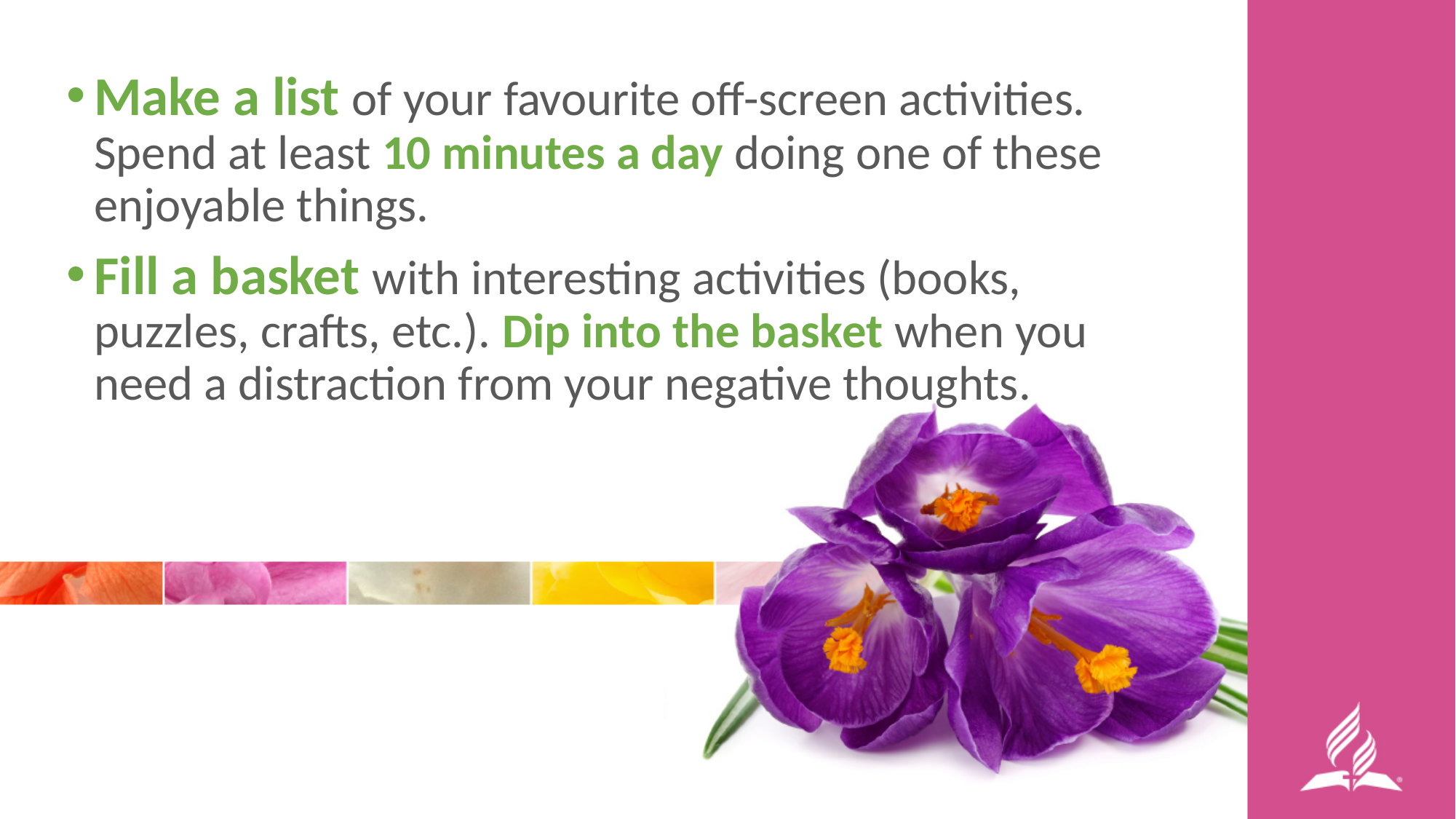

Make a list of your favourite off-screen activities. Spend at least 10 minutes a day doing one of these enjoyable things.
Fill a basket with interesting activities (books, puzzles, crafts, etc.). Dip into the basket when you need a distraction from your negative thoughts.